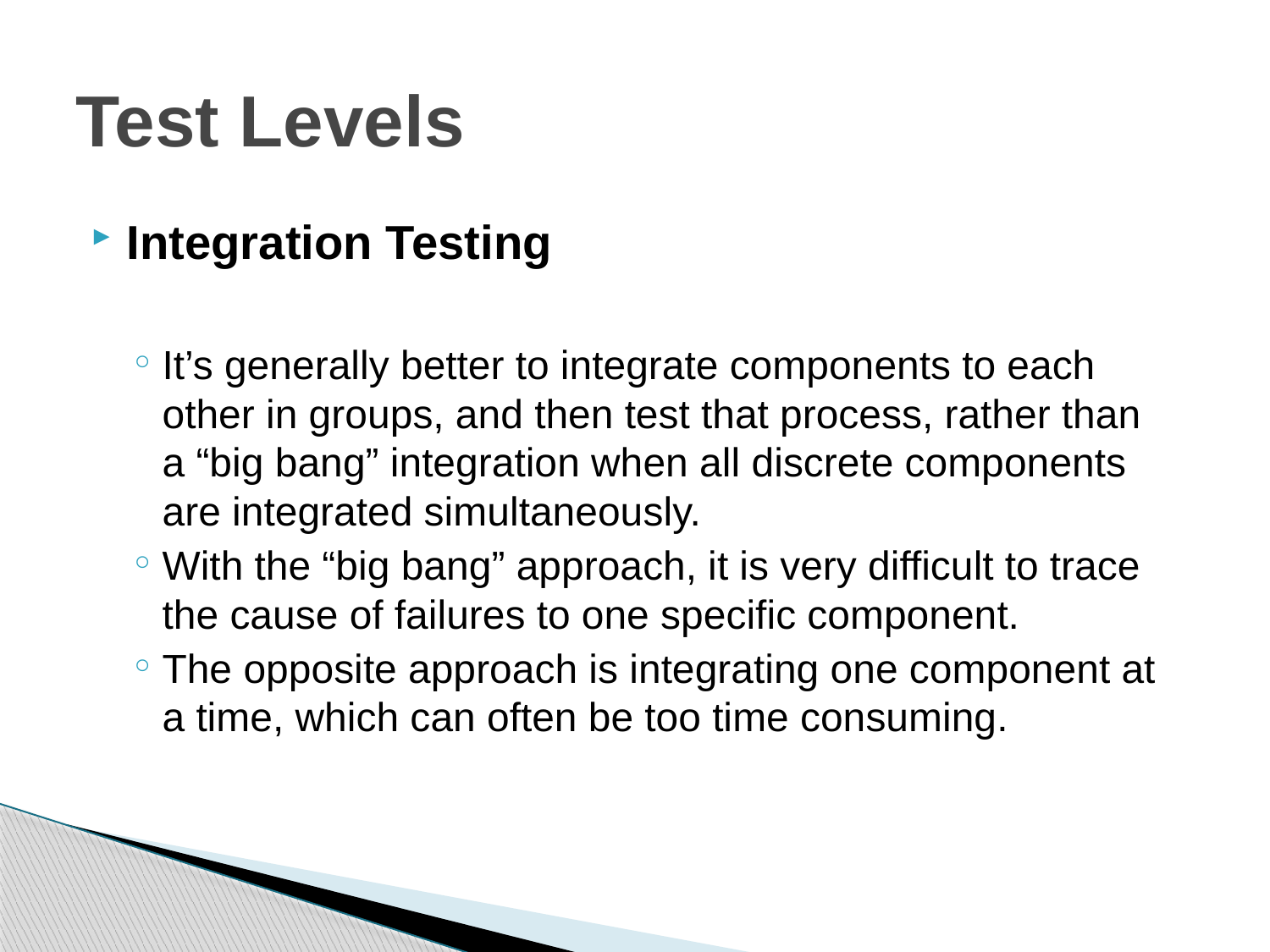

# Test Levels
Integration Testing

It’s generally better to integrate components to each other in groups, and then test that process, rather than a “big bang” integration when all discrete components are integrated simultaneously.
With the “big bang” approach, it is very difficult to trace the cause of failures to one specific component.
The opposite approach is integrating one component at a time, which can often be too time consuming.